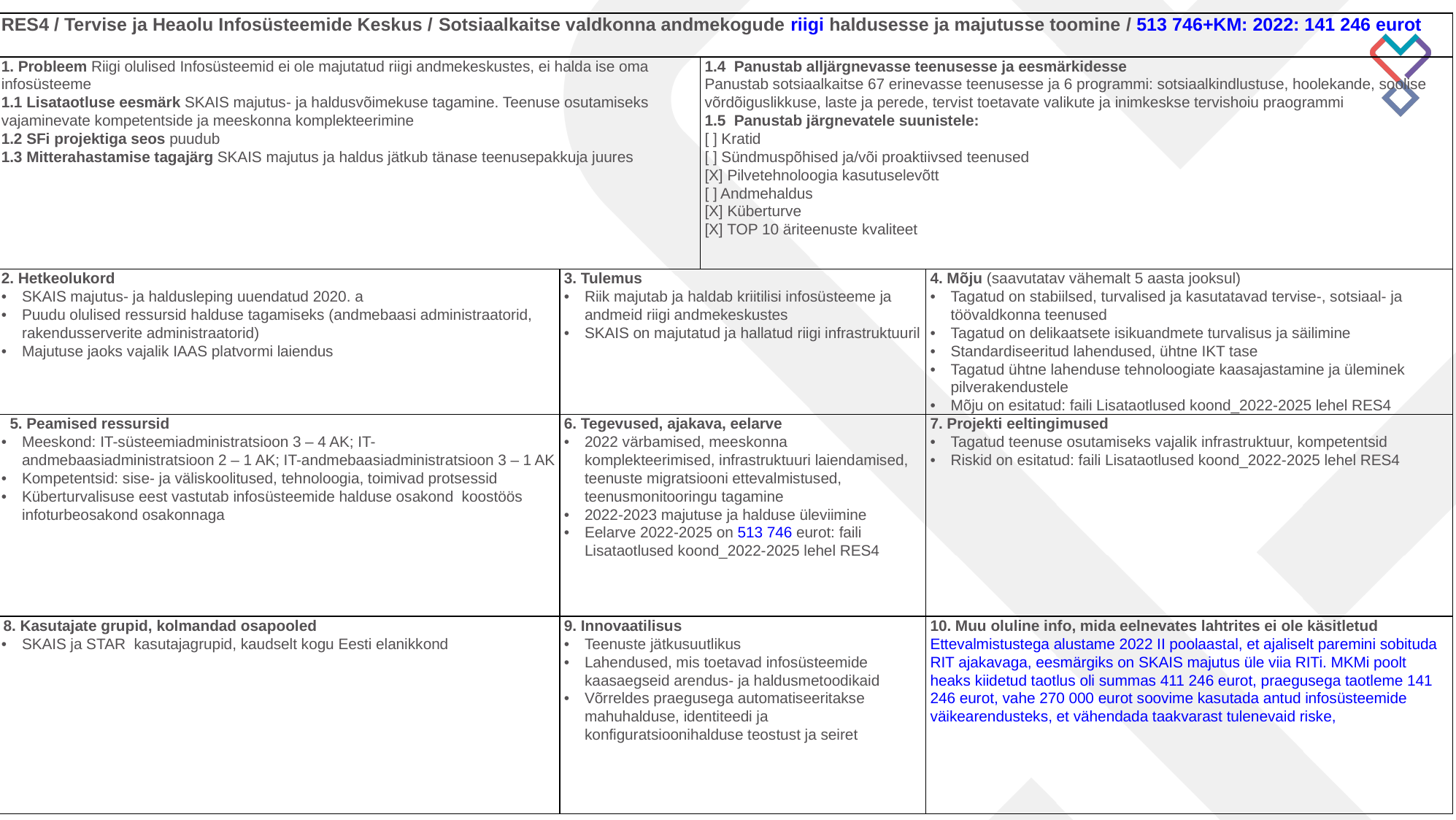

| RES4 / Tervise ja Heaolu Infosüsteemide Keskus / Sotsiaalkaitse valdkonna andmekogude riigi haldusesse ja majutusse toomine / 513 746+KM: 2022: 141 246 eurot |  |  |  |
| --- | --- | --- | --- |
| 1. Probleem Riigi olulised Infosüsteemid ei ole majutatud riigi andmekeskustes, ei halda ise oma infosüsteeme 1.1 Lisataotluse eesmärk SKAIS majutus- ja haldusvõimekuse tagamine. Teenuse osutamiseks vajaminevate kompetentside ja meeskonna komplekteerimine 1.2 SFi projektiga seos puudub 1.3 Mitterahastamise tagajärg SKAIS majutus ja haldus jätkub tänase teenusepakkuja juures |  | 1.4 Panustab alljärgnevasse teenusesse ja eesmärkidesse Panustab sotsiaalkaitse 67 erinevasse teenusesse ja 6 programmi: sotsiaalkindlustuse, hoolekande, soolise võrdõiguslikkuse, laste ja perede, tervist toetavate valikute ja inimkeskse tervishoiu praogrammi 1.5 Panustab järgnevatele suunistele: [ ] Kratid [ ] Sündmuspõhised ja/või proaktiivsed teenused [X] Pilvetehnoloogia kasutuselevõtt [ ] Andmehaldus [X] Küberturve [X] TOP 10 äriteenuste kvaliteet |  |
| 2. Hetkeolukord SKAIS majutus- ja haldusleping uuendatud 2020. a Puudu olulised ressursid halduse tagamiseks (andmebaasi administraatorid, rakendusserverite administraatorid) Majutuse jaoks vajalik IAAS platvormi laiendus | 3. Tulemus Riik majutab ja haldab kriitilisi infosüsteeme ja andmeid riigi andmekeskustes SKAIS on majutatud ja hallatud riigi infrastruktuuril |  | 4. Mõju (saavutatav vähemalt 5 aasta jooksul) Tagatud on stabiilsed, turvalised ja kasutatavad tervise-, sotsiaal- ja töövaldkonna teenused Tagatud on delikaatsete isikuandmete turvalisus ja säilimine Standardiseeritud lahendused, ühtne IKT tase Tagatud ühtne lahenduse tehnoloogiate kaasajastamine ja üleminek pilverakendustele Mõju on esitatud: faili Lisataotlused koond\_2022-2025 lehel RES4 |
| 5. Peamised ressursid Meeskond: IT-süsteemiadministratsioon 3 – 4 AK; IT-andmebaasiadministratsioon 2 – 1 AK; IT-andmebaasiadministratsioon 3 – 1 AK Kompetentsid: sise- ja väliskoolitused, tehnoloogia, toimivad protsessid Küberturvalisuse eest vastutab infosüsteemide halduse osakond koostöös infoturbeosakond osakonnaga | 6. Tegevused, ajakava, eelarve 2022 värbamised, meeskonna komplekteerimised, infrastruktuuri laiendamised, teenuste migratsiooni ettevalmistused, teenusmonitooringu tagamine 2022-2023 majutuse ja halduse üleviimine Eelarve 2022-2025 on 513 746 eurot: faili Lisataotlused koond\_2022-2025 lehel RES4 |  | 7. Projekti eeltingimused Tagatud teenuse osutamiseks vajalik infrastruktuur, kompetentsid Riskid on esitatud: faili Lisataotlused koond\_2022-2025 lehel RES4 |
| 8. Kasutajate grupid, kolmandad osapooled SKAIS ja STAR kasutajagrupid, kaudselt kogu Eesti elanikkond | 9. Innovaatilisus Teenuste jätkusuutlikus Lahendused, mis toetavad infosüsteemide kaasaegseid arendus- ja haldusmetoodikaid Võrreldes praegusega automatiseeritakse mahuhalduse, identiteedi ja konfiguratsioonihalduse teostust ja seiret |  | 10. Muu oluline info, mida eelnevates lahtrites ei ole käsitletud Ettevalmistustega alustame 2022 II poolaastal, et ajaliselt paremini sobituda RIT ajakavaga, eesmärgiks on SKAIS majutus üle viia RITi. MKMi poolt heaks kiidetud taotlus oli summas 411 246 eurot, praegusega taotleme 141 246 eurot, vahe 270 000 eurot soovime kasutada antud infosüsteemide väikearendusteks, et vähendada taakvarast tulenevaid riske, |